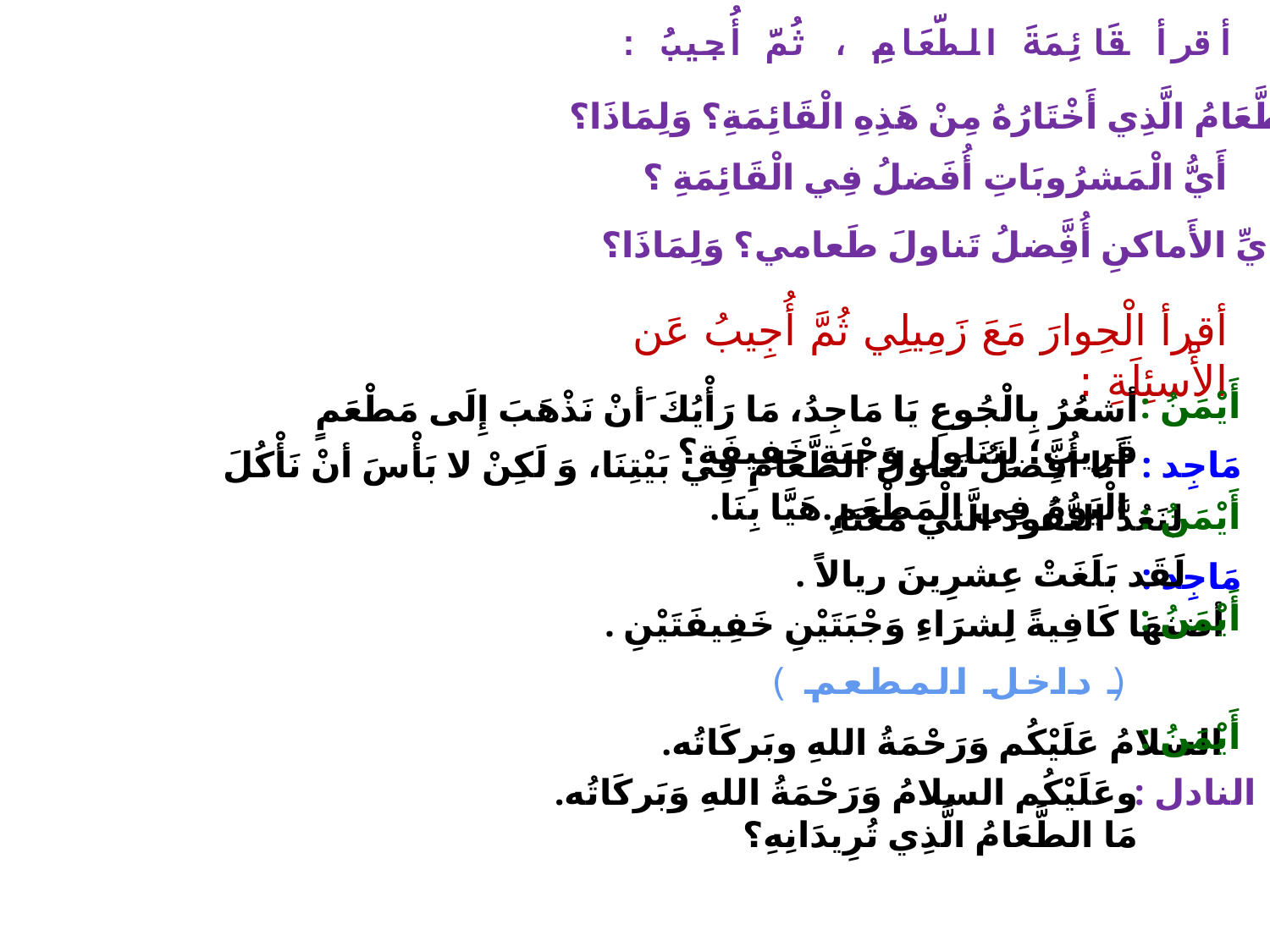

أقرأ قَائِمَةَ الطَّعَامِ ، ثُمَّ أُجيبُ :
مَا الطَّعَامُ الَّذِي أَخْتَارُهُ مِنْ هَذِهِ الْقَائِمَةِ؟ وَلِمَاذَا؟
أَيُّ الْمَشرُوبَاتِ أُفَضلُ فِي الْقَائِمَةِ ؟
في أيِّ الأَماكنِ أُفَِّضلُ تَناولَ طَعامي؟ وَلِمَاذَا؟
أقرأ الْحِوارَ مَعَ زَمِيلِي ثُمَّ أُجِيبُ عَن الأَْسئِلَةِ :
أَيْمَنُ :
أشعُرُ بِالْجُوعِ يَا مَاجِدُ، مَا رَأْيُكَ َأنْ نَذْهَبَ إِلَى مَطْعَمٍ قَرِيبٍ؛ لِتَنَاولِ وَجْبَةٍ خَفِيفَةٍ؟
أَنَا أُفَِّضلُ تَنَاولَ الطَّعَامِ فِي بَيْتِنَا، وَ لَكِنْ لا بَأْسَ أنْ نَأْكُلَ الْيَومَ فِي الْمَطْعَمِ.هَيَّا بِنَا.
مَاجِد :
أَيْمَنُ :
لِنَعُدَّ النُّقُودَ الَّتي مَعَنَا.
لَقَد بَلَغَتْ عِشرِينَ ريالاً .
مَاجِد :
أَيْمَنُ :
أضنهَا كَافِيةً لِشرَاءِ وَجْبَتَيْنِ خَفِيفَتَيْنِ .
( داخل المطعم )
أَيْمَنُ :
السلامُ عَلَيْكُم وَرَحْمَةُ اللهِ وبَركَاتُه.
وعَلَيْكُم السلامُ وَرَحْمَةُ اللهِ وَبَركَاتُه.
مَا الطَّعَامُ الَّذِي تُرِيدَانِهِ؟
النادل :